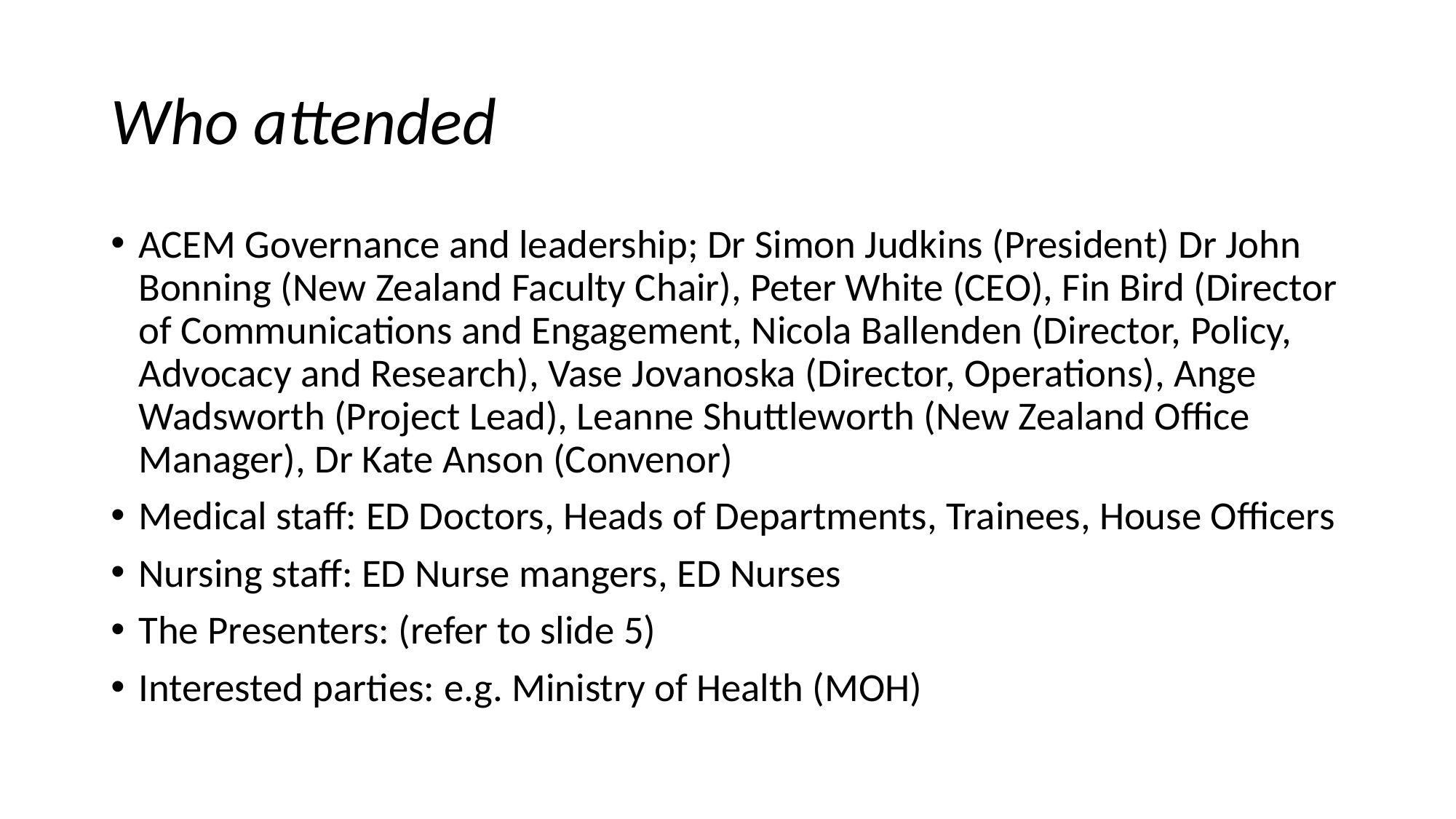

# Who attended
ACEM Governance and leadership; Dr Simon Judkins (President) Dr John Bonning (New Zealand Faculty Chair), Peter White (CEO), Fin Bird (Director of Communications and Engagement, Nicola Ballenden (Director, Policy, Advocacy and Research), Vase Jovanoska (Director, Operations), Ange Wadsworth (Project Lead), Leanne Shuttleworth (New Zealand Office Manager), Dr Kate Anson (Convenor)
Medical staff: ED Doctors, Heads of Departments, Trainees, House Officers
Nursing staff: ED Nurse mangers, ED Nurses
The Presenters: (refer to slide 5)
Interested parties: e.g. Ministry of Health (MOH)